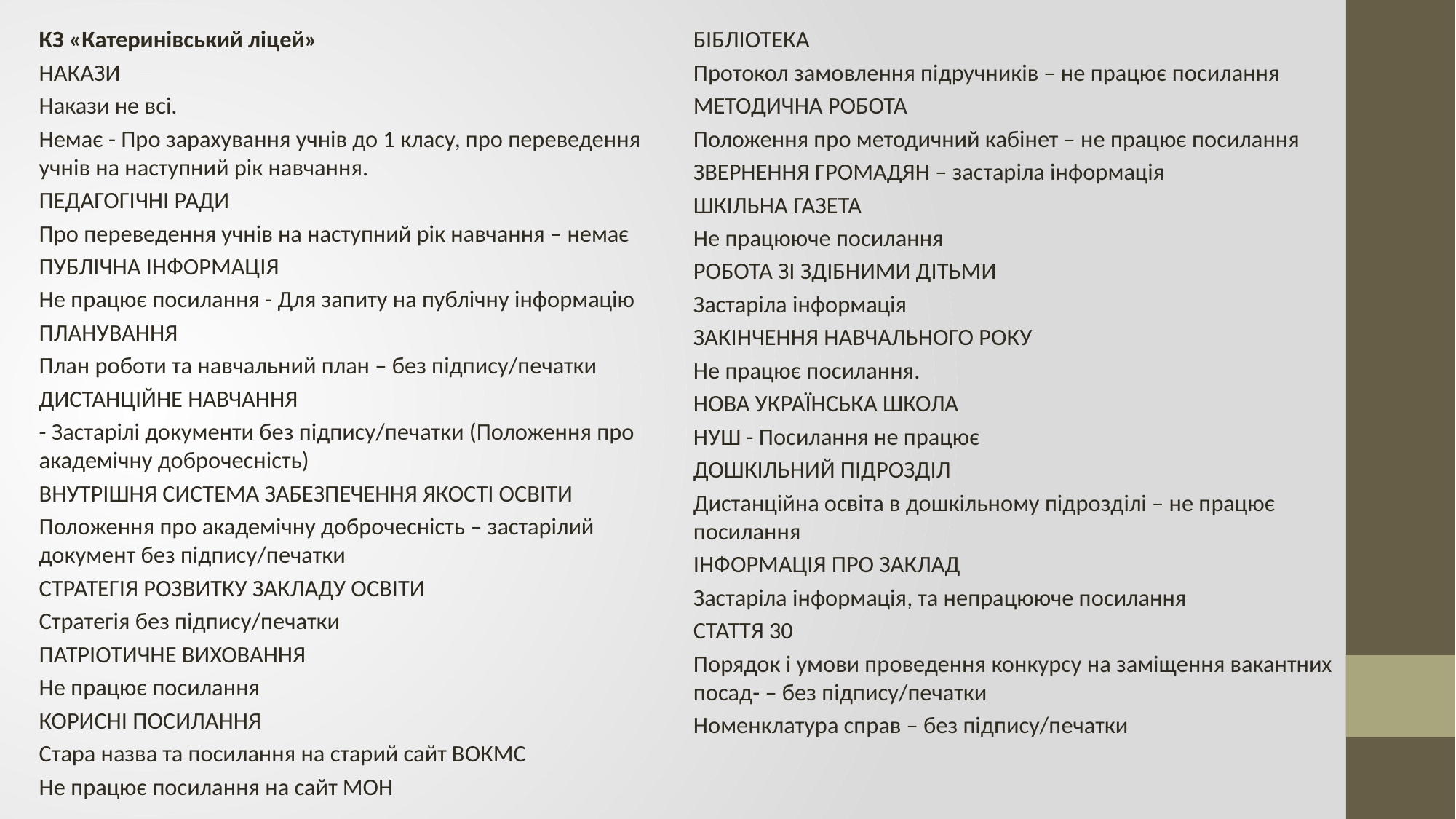

КЗ «Катеринівський ліцей»
НАКАЗИ
Накази не всі.
Немає - Про зарахування учнів до 1 класу, про переведення учнів на наступний рік навчання.
ПЕДАГОГІЧНІ РАДИ
Про переведення учнів на наступний рік навчання – немає
ПУБЛІЧНА ІНФОРМАЦІЯ
Не працює посилання - Для запиту на публічну інформацію
ПЛАНУВАННЯ
План роботи та навчальний план – без підпису/печатки
ДИСТАНЦІЙНЕ НАВЧАННЯ
- Застарілі документи без підпису/печатки (Положення про академічну доброчесність)
ВНУТРІШНЯ СИСТЕМА ЗАБЕЗПЕЧЕННЯ ЯКОСТІ ОСВІТИ
Положення про академічну доброчесність – застарілий документ без підпису/печатки
СТРАТЕГІЯ РОЗВИТКУ ЗАКЛАДУ ОСВІТИ
Стратегія без підпису/печатки
ПАТРІОТИЧНЕ ВИХОВАННЯ
Не працює посилання
КОРИСНІ ПОСИЛАННЯ
Стара назва та посилання на старий сайт ВОКМС
Не працює посилання на сайт МОН
БІБЛІОТЕКА
Протокол замовлення підручників – не працює посилання
МЕТОДИЧНА РОБОТА
Положення про методичний кабінет – не працює посилання
ЗВЕРНЕННЯ ГРОМАДЯН – застаріла інформація
ШКІЛЬНА ГАЗЕТА
Не працююче посилання
РОБОТА ЗІ ЗДІБНИМИ ДІТЬМИ
Застаріла інформація
ЗАКІНЧЕННЯ НАВЧАЛЬНОГО РОКУ
Не працює посилання.
НОВА УКРАЇНСЬКА ШКОЛА
НУШ - Посилання не працює
ДОШКІЛЬНИЙ ПІДРОЗДІЛ
Дистанційна освіта в дошкільному підрозділі – не працює посилання
ІНФОРМАЦІЯ ПРО ЗАКЛАД
Застаріла інформація, та непрацююче посилання
СТАТТЯ 30
Порядок і умови проведення конкурсу на заміщення вакантних посад- – без підпису/печатки
Номенклатура справ – без підпису/печатки